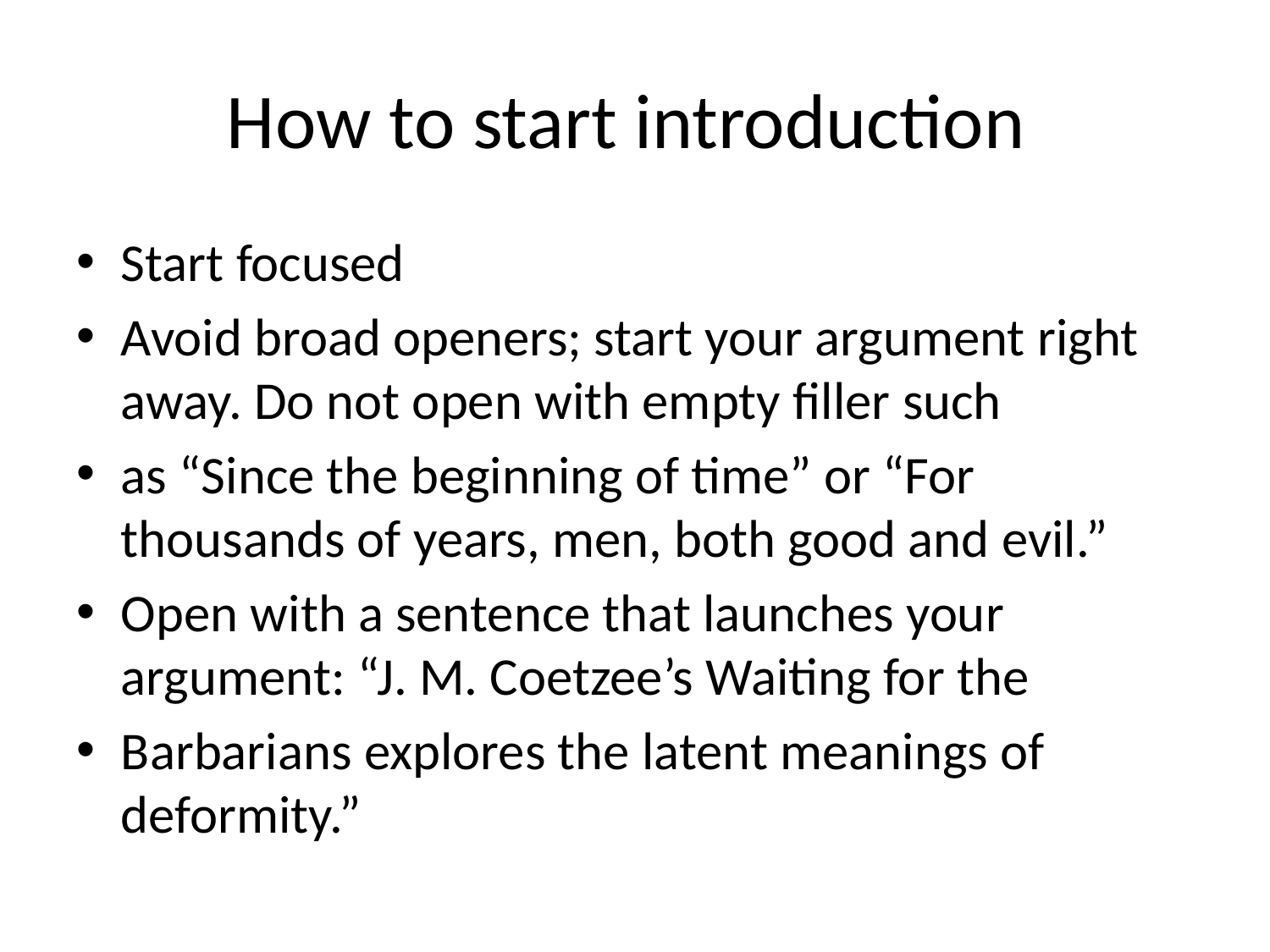

# How to start introduction
Start focused
Avoid broad openers; start your argument right away. Do not open with empty filler such
as “Since the beginning of time” or “For thousands of years, men, both good and evil.”
Open with a sentence that launches your argument: “J. M. Coetzee’s Waiting for the
Barbarians explores the latent meanings of deformity.”